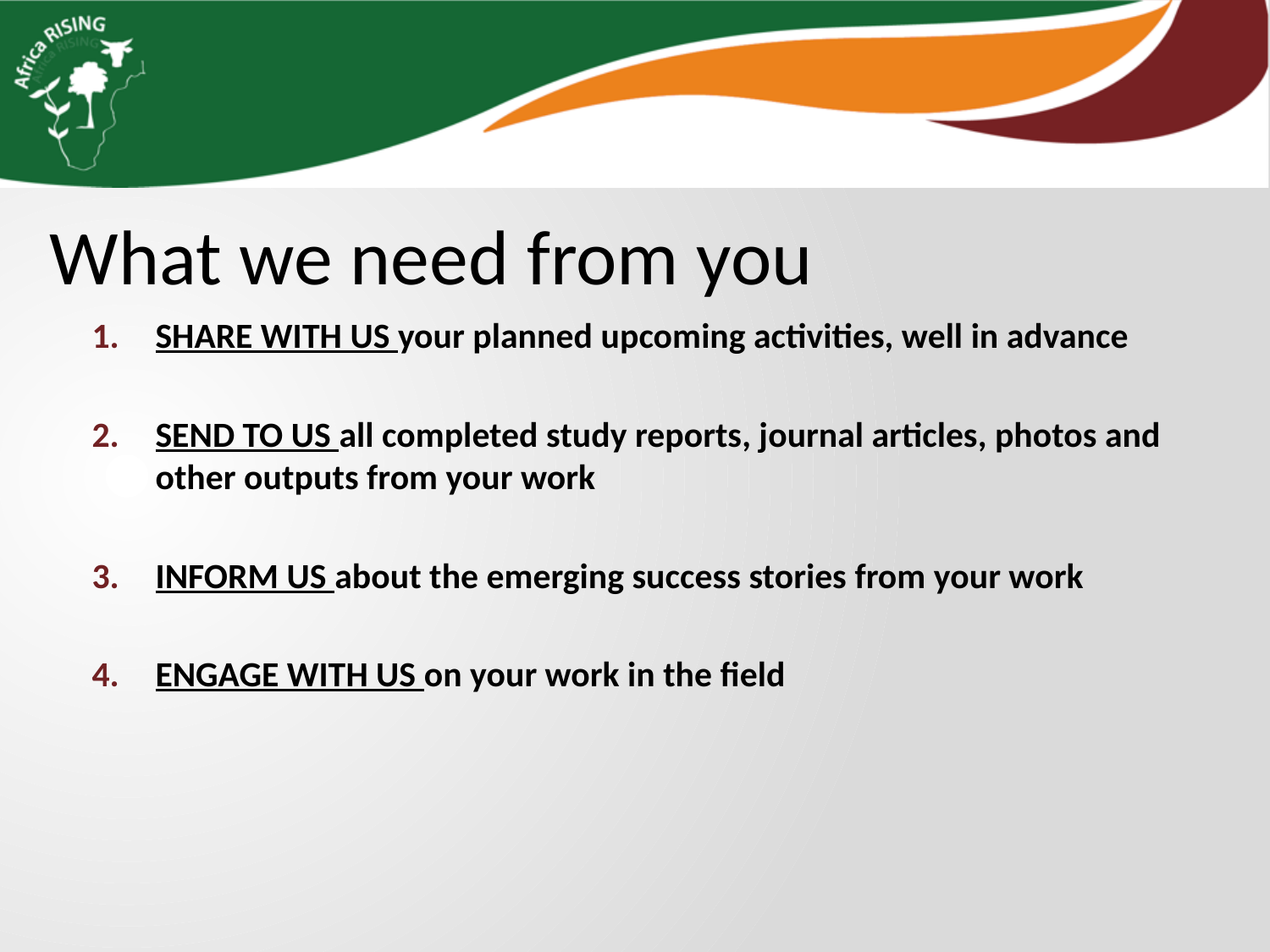

What we need from you
SHARE WITH US your planned upcoming activities, well in advance

SEND TO US all completed study reports, journal articles, photos and other outputs from your work

INFORM US about the emerging success stories from your work

ENGAGE WITH US on your work in the field